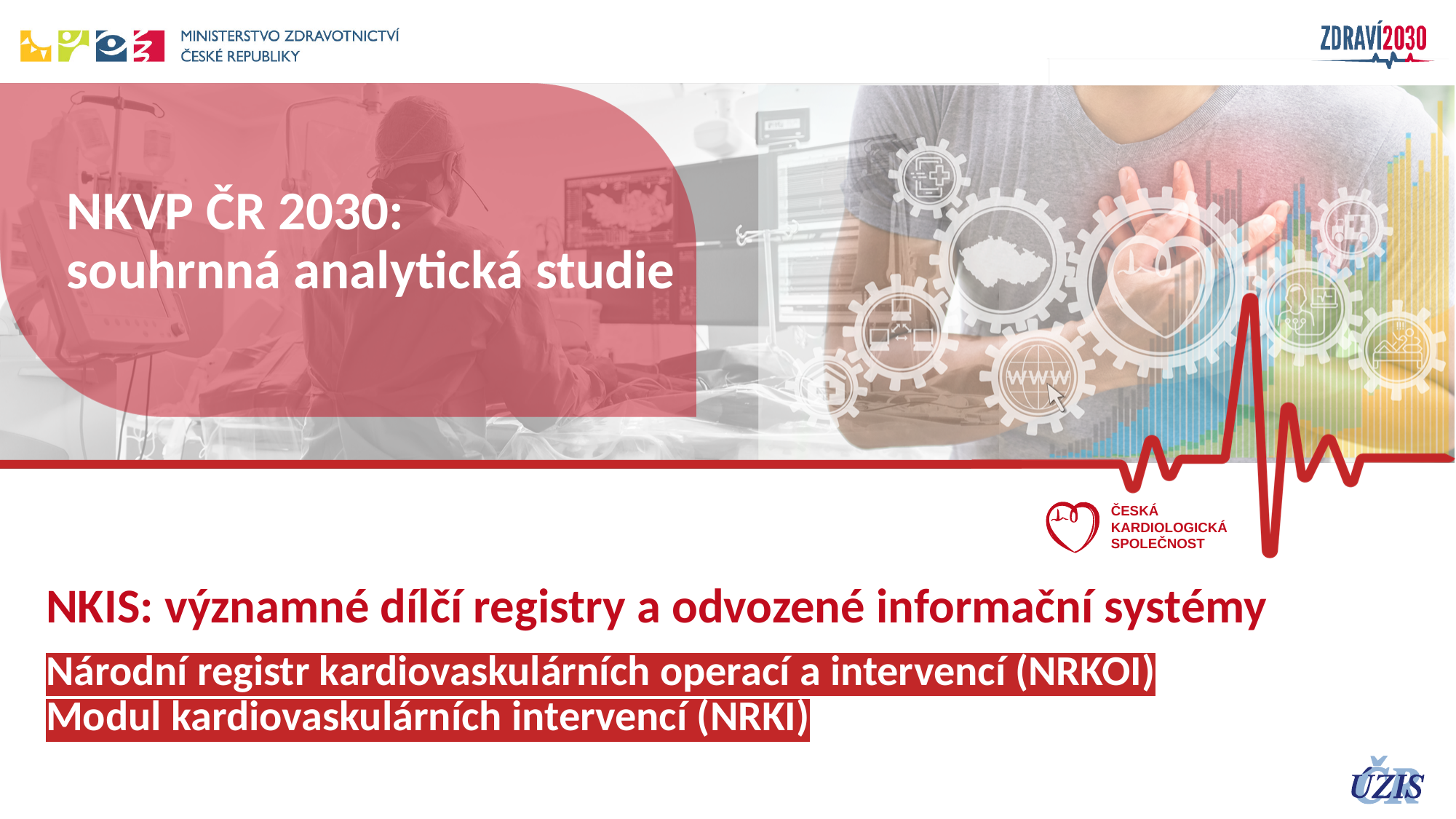

# NKVP ČR 2030: souhrnná analytická studie
NKIS: významné dílčí registry a odvozené informační systémy
Národní registr kardiovaskulárních operací a intervencí (NRKOI)                   Modul kardiovaskulárních intervencí (NRKI)